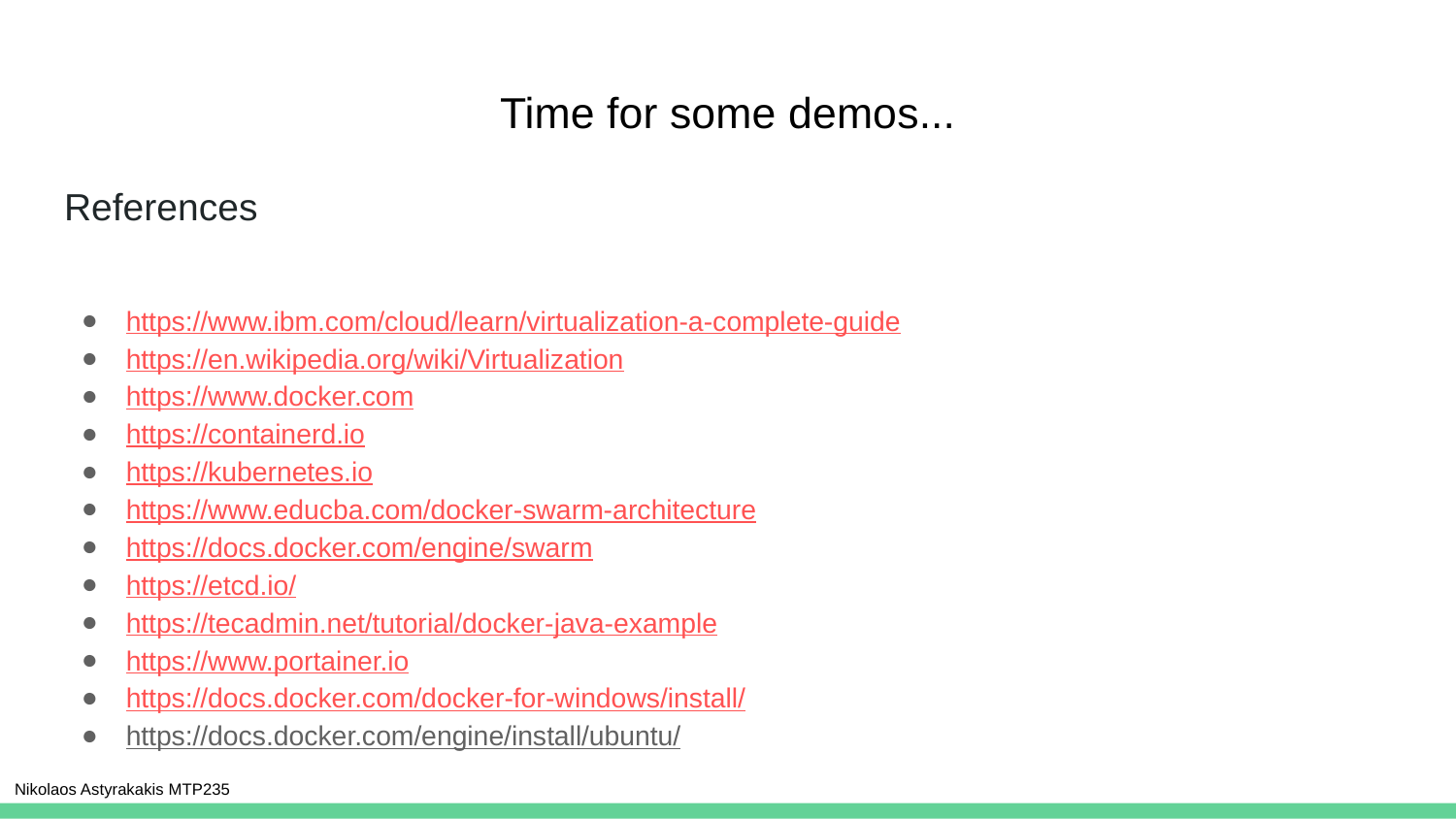

# Time for some demos...
References
https://www.ibm.com/cloud/learn/virtualization-a-complete-guide
https://en.wikipedia.org/wiki/Virtualization
https://www.docker.com
https://containerd.io
https://kubernetes.io
https://www.educba.com/docker-swarm-architecture
https://docs.docker.com/engine/swarm
https://etcd.io/
https://tecadmin.net/tutorial/docker-java-example
https://www.portainer.io
https://docs.docker.com/docker-for-windows/install/
https://docs.docker.com/engine/install/ubuntu/
Nikolaos Astyrakakis MTP235